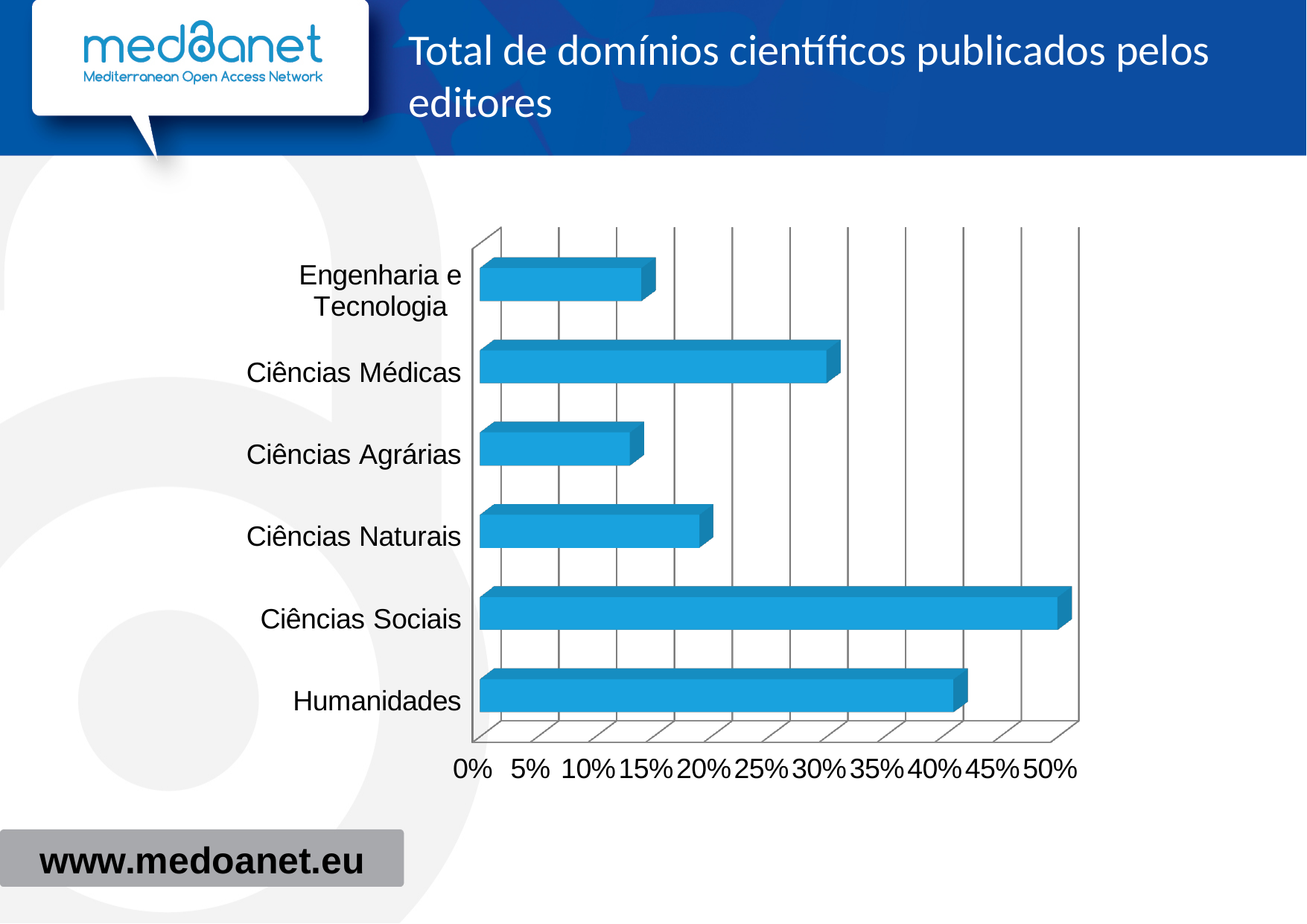

# Total de domínios científicos publicados pelos editores

[unsupported chart]

www.medoanet.eu